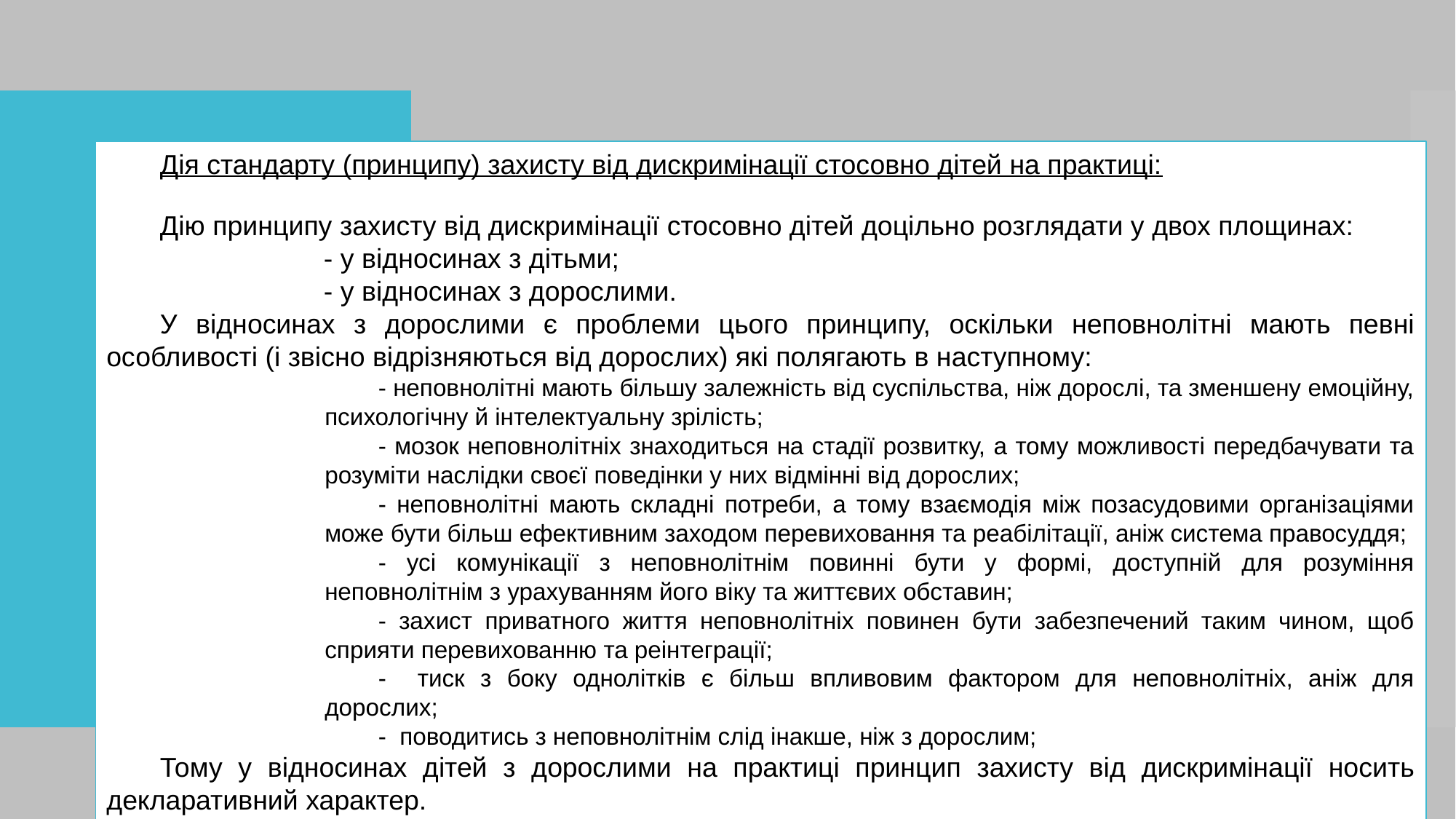

Дія стандарту (принципу) захисту від дискримінації стосовно дітей на практиці:

Дію принципу захисту від дискримінації стосовно дітей доцільно розглядати у двох площинах:
- у відносинах з дітьми;
- у відносинах з дорослими.
У відносинах з дорослими є проблеми цього принципу, оскільки неповнолітні мають певні особливості (і звісно відрізняються від дорослих) які полягають в наступному:
- неповнолітні мають більшу залежність від суспільства, ніж дорослі, та зменшену емоційну, психологічну й інтелектуальну зрілість;
- мозок неповнолітніх знаходиться на стадії розвитку, а тому можливості передбачувати та розуміти наслідки своєї поведінки у них відмінні від дорослих;
- неповнолітні мають складні потреби, а тому взаємодія між позасудовими організаціями може бути більш ефективним заходом перевиховання та реабілітації, аніж система правосуддя;
- усі комунікації з неповнолітнім повинні бути у формі, доступній для розуміння неповнолітнім з урахуванням його віку та життєвих обставин;
- захист приватного життя неповнолітніх повинен бути забезпечений таким чином, щоб сприяти перевихованню та реінтеграції;
-  тиск з боку однолітків є більш впливовим фактором для неповнолітніх, аніж для дорослих;
-  поводитись з неповнолітнім слід інакше, ніж з дорослим;
Тому у відносинах дітей з дорослими на практиці принцип захисту від дискримінації носить декларативний характер.